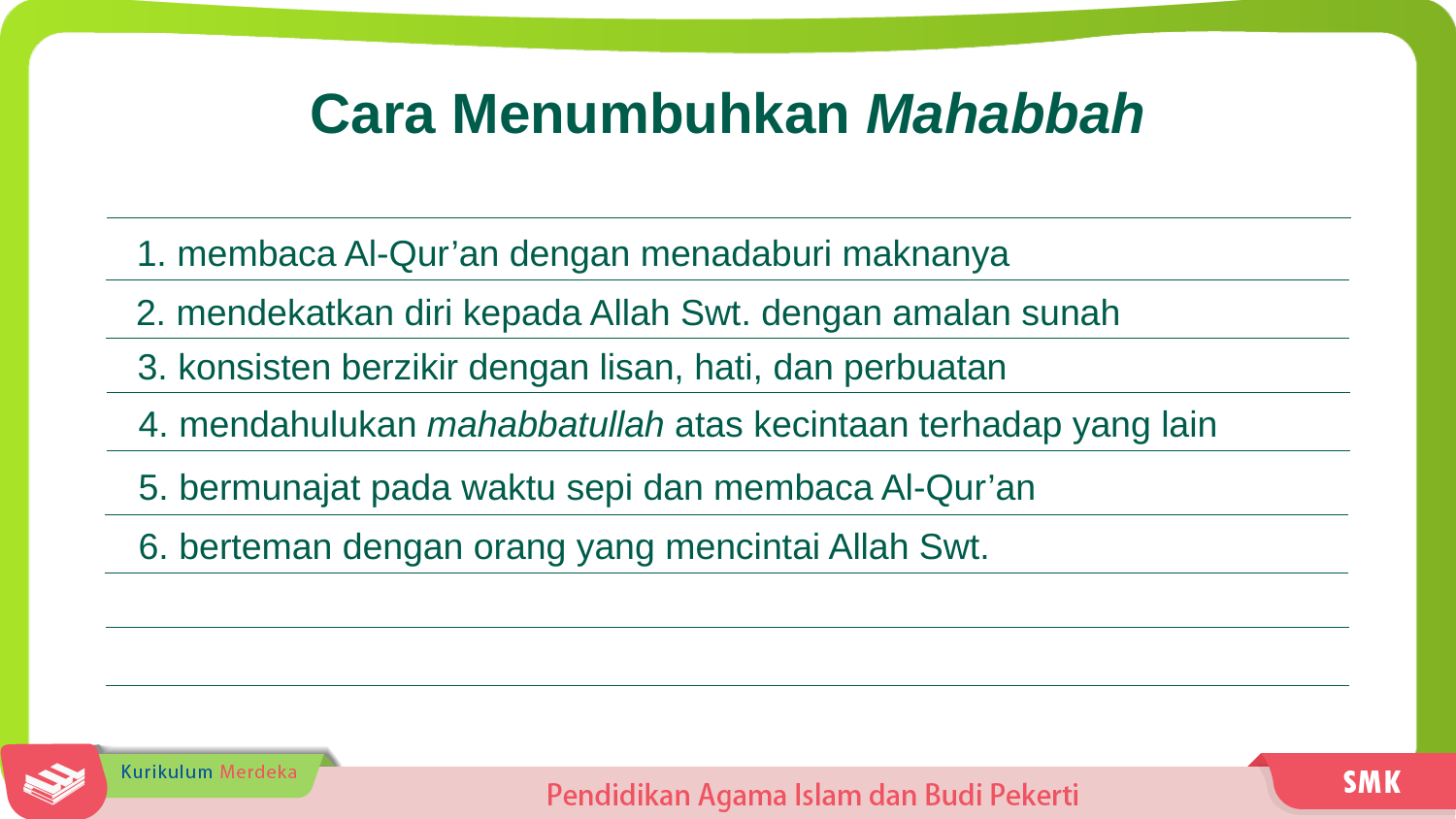

Cara Menumbuhkan Mahabbah
1. membaca Al-Qur’an dengan menadaburi maknanya
2. mendekatkan diri kepada Allah Swt. dengan amalan sunah
3. konsisten berzikir dengan lisan, hati, dan perbuatan
4. mendahulukan mahabbatullah atas kecintaan terhadap yang lain
5. bermunajat pada waktu sepi dan membaca Al-Qur’an
6. berteman dengan orang yang mencintai Allah Swt.